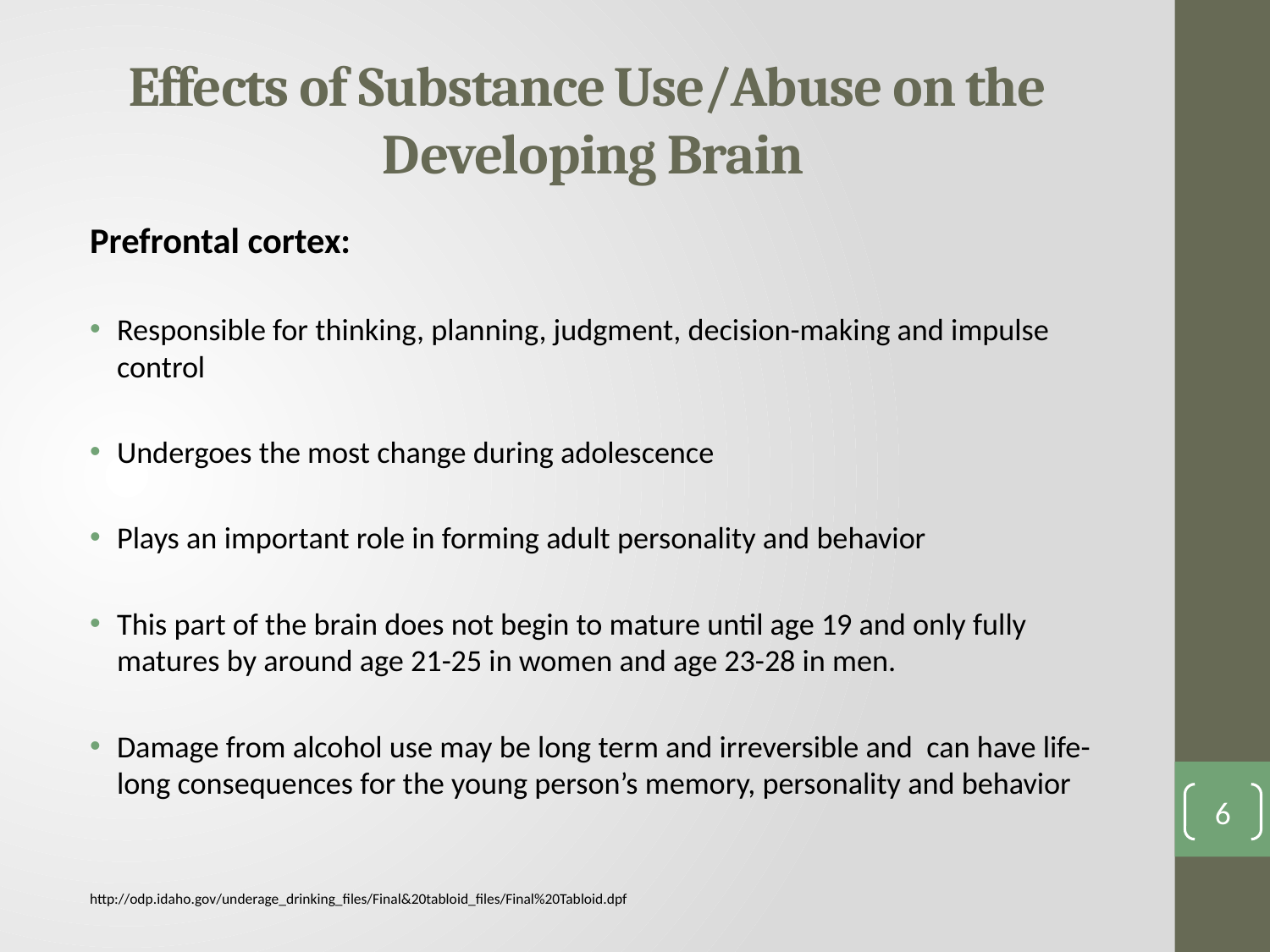

# Effects of Substance Use/Abuse on the Developing Brain
Prefrontal cortex:

Responsible for thinking, planning, judgment, decision-making and impulse control

Undergoes the most change during adolescence

Plays an important role in forming adult personality and behavior

This part of the brain does not begin to mature until age 19 and only fully matures by around age 21-25 in women and age 23-28 in men.

Damage from alcohol use may be long term and irreversible and  can have life-long consequences for the young person’s memory, personality and behavior

http://odp.idaho.gov/underage_drinking_files/Final&20tabloid_files/Final%20Tabloid.dpf
6